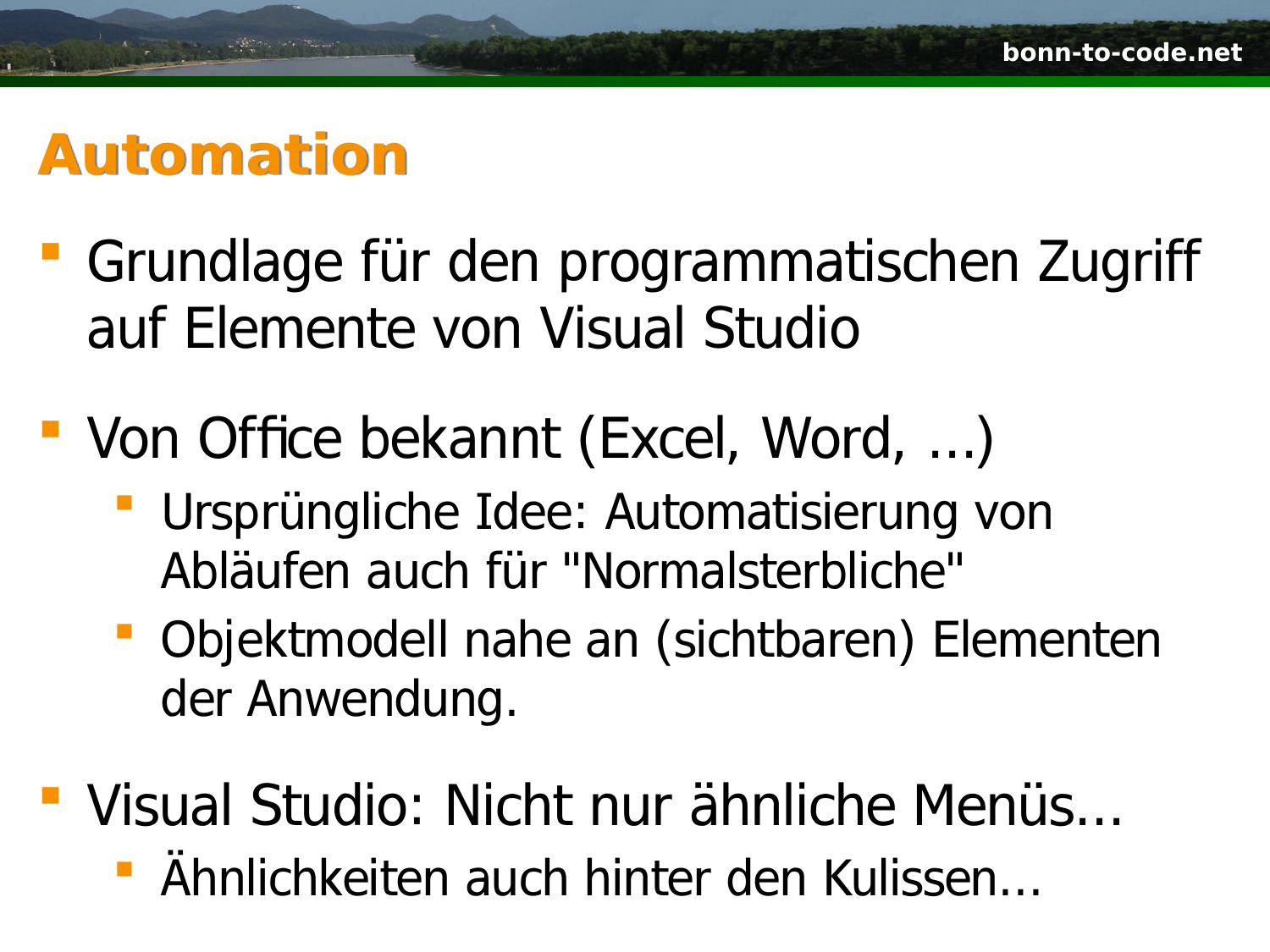

# Automation
Grundlage für den programmatischen Zugriff auf Elemente von Visual Studio
Von Office bekannt (Excel, Word, ...)
Ursprüngliche Idee: Automatisierung von Abläufen auch für "Normalsterbliche"
Objektmodell nahe an (sichtbaren) Elementen der Anwendung.
Visual Studio: Nicht nur ähnliche Menüs...
Ähnlichkeiten auch hinter den Kulissen...